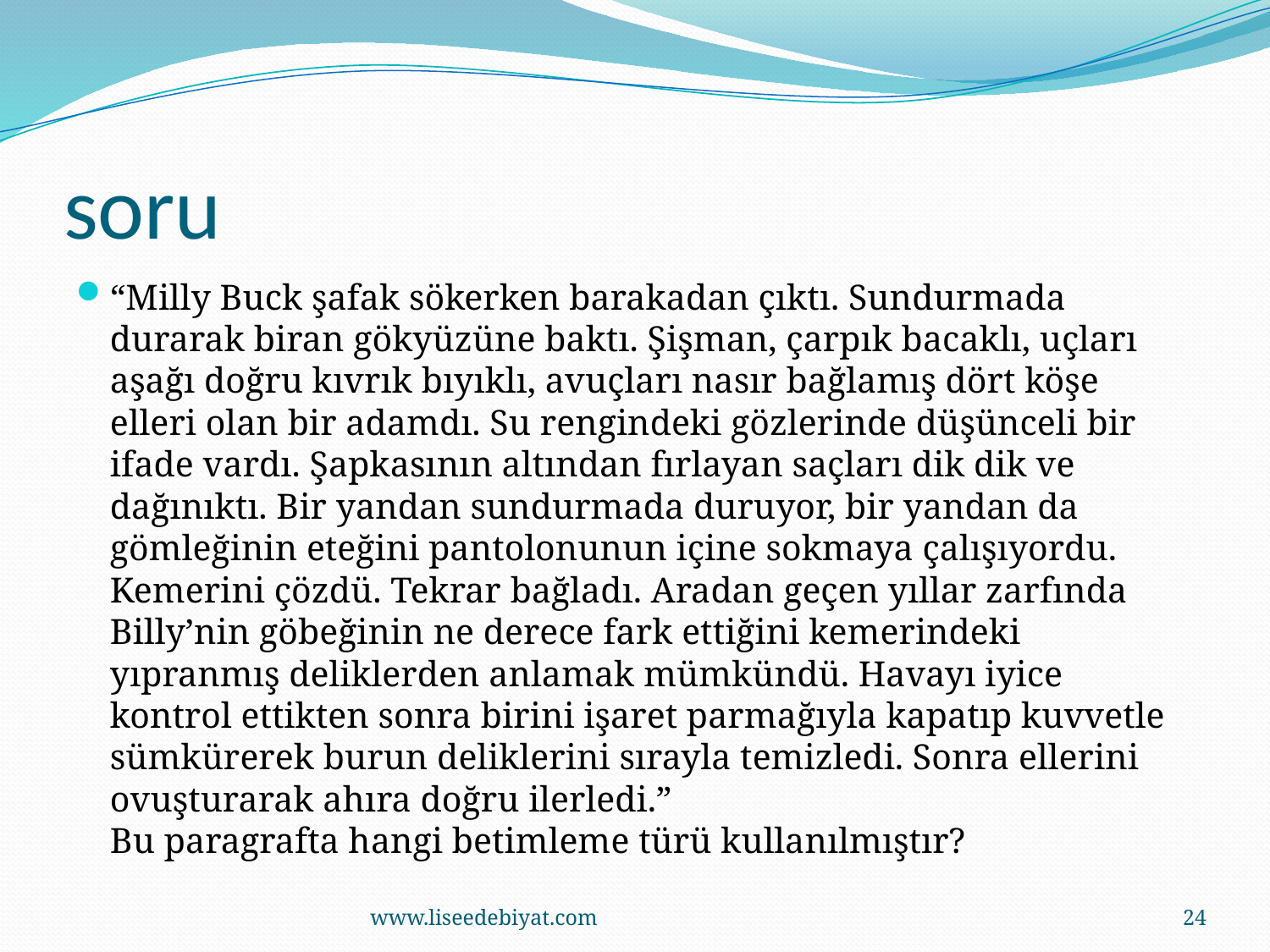

# soru
“Milly Buck şafak sökerken barakadan çıktı. Sundurmada durarak biran gökyüzüne baktı. Şişman, çarpık bacaklı, uçları aşağı doğru kıvrık bıyıklı, avuçları nasır bağlamış dört köşe elleri olan bir adamdı. Su rengindeki gözlerinde düşünceli bir ifade vardı. Şapkasının altından fırlayan saçları dik dik ve dağınıktı. Bir yandan sundurmada duruyor, bir yandan da gömleğinin eteğini pantolonunun içine sokmaya çalışıyordu. Kemerini çözdü. Tekrar bağladı. Aradan geçen yıllar zarfında Billy’nin göbeğinin ne derece fark ettiğini kemerindeki yıpranmış deliklerden anlamak mümkündü. Havayı iyice kontrol ettikten sonra birini işaret parmağıyla kapatıp kuvvetle sümkürerek burun deliklerini sırayla temizledi. Sonra ellerini ovuşturarak ahıra doğru ilerledi.” 
Bu paragrafta hangi betimleme türü kullanılmıştır?
www.liseedebiyat.com
24